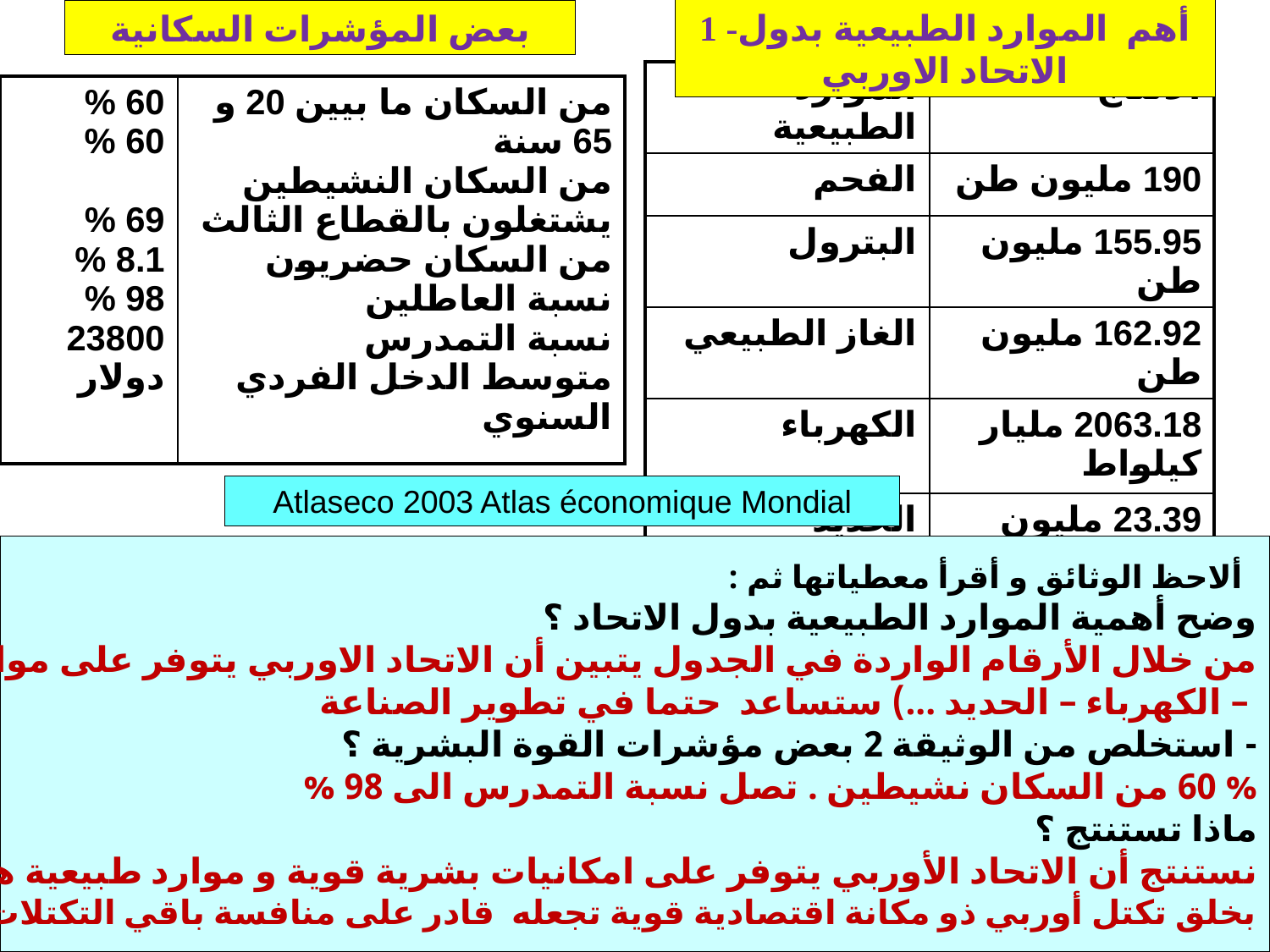

بعض المؤشرات السكانية
1 -أهم  الموارد الطبيعية بدول الاتحاد الاوربي
| الموارد الطبيعية | الانتاج |
| --- | --- |
| الفحم | 190 مليون طن |
| البترول | 155.95 مليون طن |
| الغاز الطبيعي | 162.92 مليون طن |
| الكهرباء | 2063.18 مليار كيلواط |
| الحديد | 23.39 مليون طن |
| 60 % 60 % 69 % 8.1 % 98 % 23800 دولار | من السكان ما بيين 20 و 65 سنة من السكان النشيطين يشتغلون بالقطاع الثالث من السكان حضريون نسبة العاطلين نسبة التمدرس متوسط الدخل الفردي السنوي |
| --- | --- |
Atlaseco 2003 Atlas économique Mondial
  ألاحظ الوثائق و أقرأ معطياتها ثم :
وضح أهمية الموارد الطبيعية بدول الاتحاد ؟
من خلال الأرقام الواردة في الجدول يتبين أن الاتحاد الاوربي يتوفر على موارد طبيعية غنية ( الفحم – البترول
 – الكهرباء – الحديد ...) ستساعد  حتما في تطوير الصناعة
- استخلص من الوثيقة 2 بعض مؤشرات القوة البشرية ؟
% 60 من السكان نشيطين . تصل نسبة التمدرس الى 98 %
ماذا تستنتج ؟
نستنتج أن الاتحاد الأوربي يتوفر على امكانيات بشرية قوية و موارد طبيعية هائلة تسمح له
بخلق تكتل أوربي ذو مكانة اقتصادية قوية تجعله  قادر على منافسة باقي التكتلات الأخرى وخاصة اليابان و (و.م.أ)